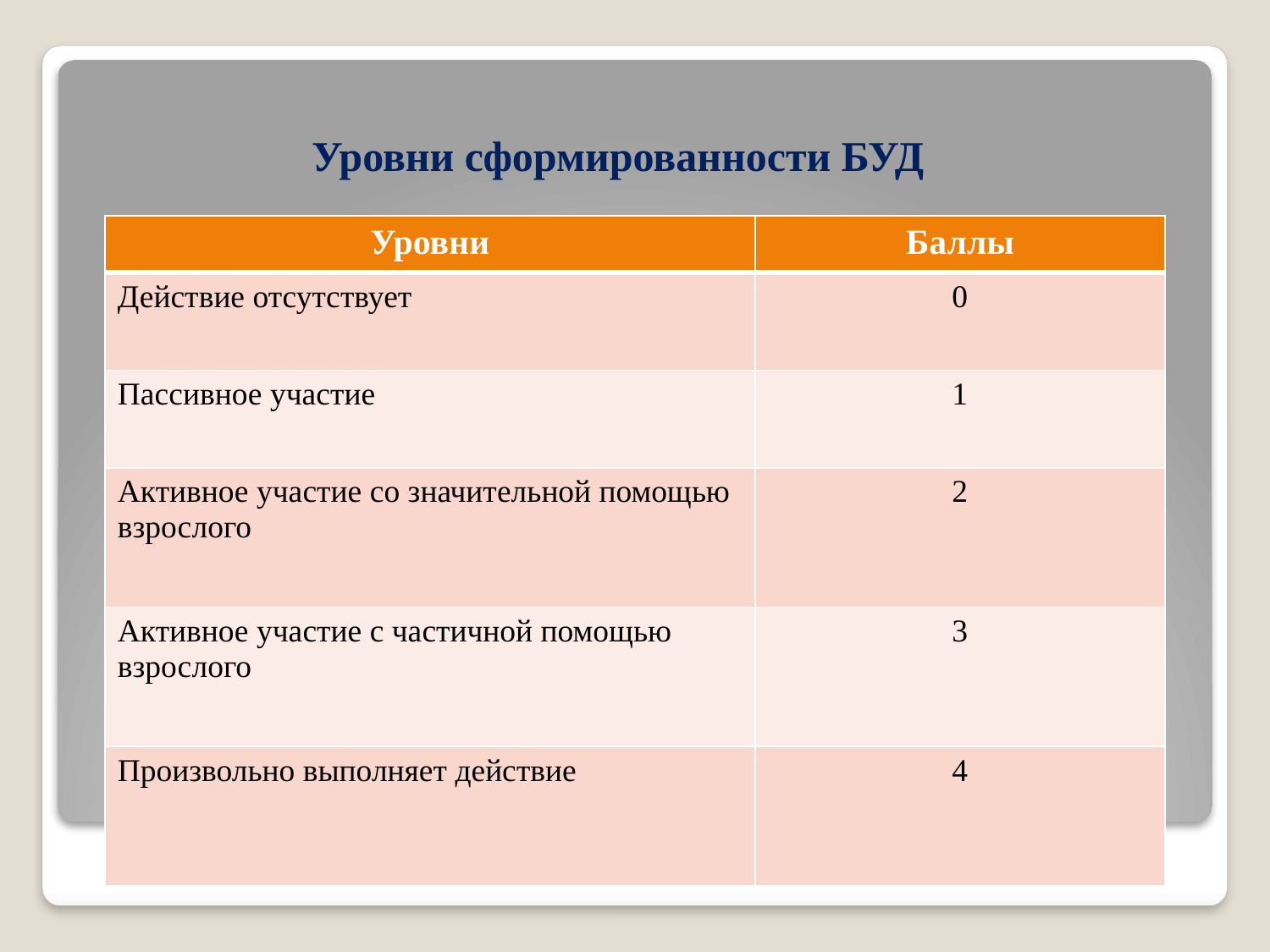

Уровни сформированности БУД

| Уровни | Баллы |
| --- | --- |
| Действие отсутствует | 0 |
| Пассивное участие | 1 |
| Активное участие со значительной помощью взрослого | 2 |
| Активное участие с частичной помощью взрослого | 3 |
| Произвольно выполняет действие | 4 |